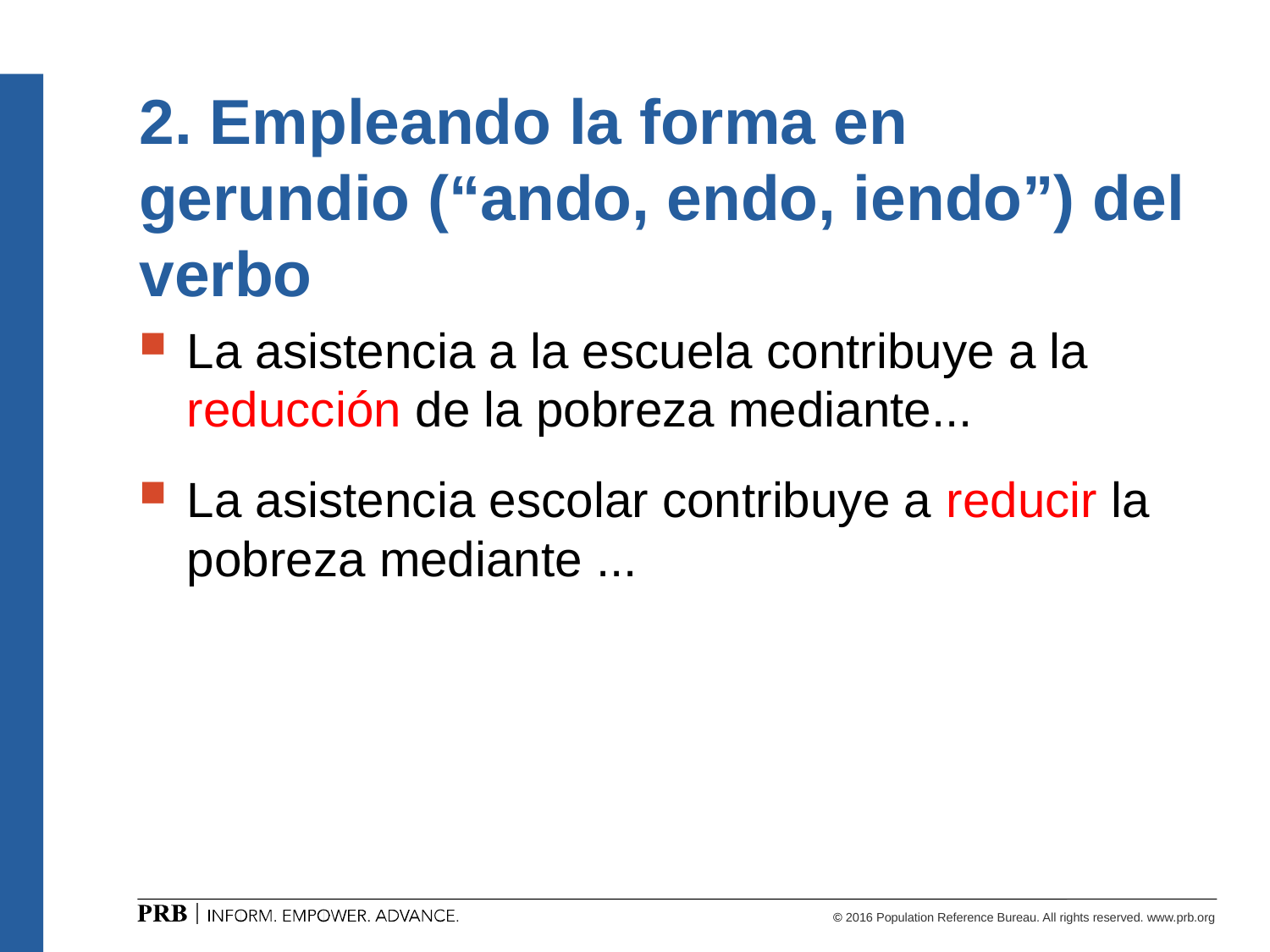

# 2. Empleando la forma en gerundio (“ando, endo, iendo”) del verbo

La asistencia a la escuela contribuye a la reducción de la pobreza mediante...
La asistencia escolar contribuye a reducir la pobreza mediante ...